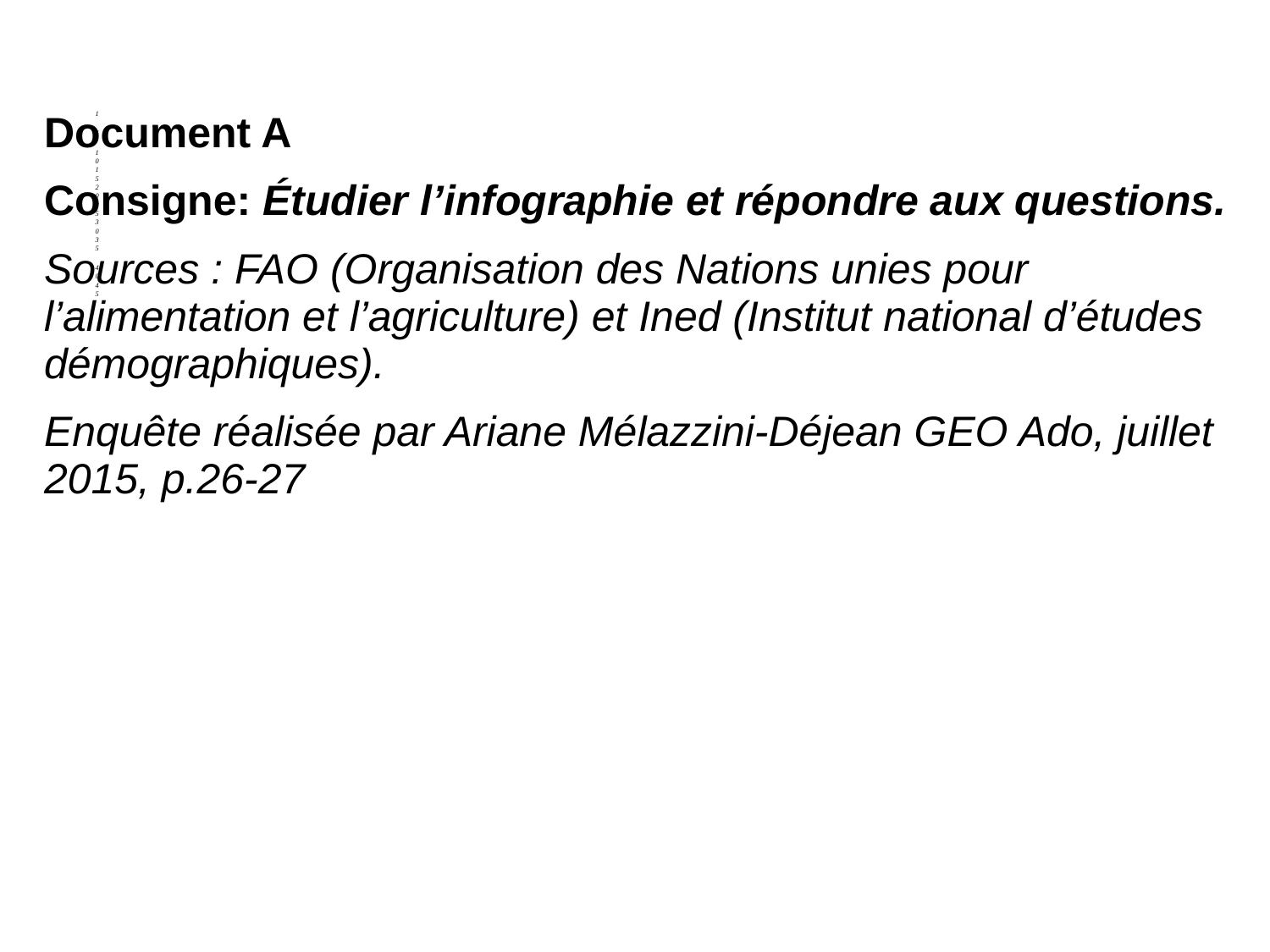

| 1 5 10 15 20 25 30 35 40 45 | Document A Consigne: Étudier l’infographie et répondre aux questions. Sources : FAO (Organisation des Nations unies pour l’alimentation et l’agriculture) et Ined (Institut national d’études démographiques). Enquête réalisée par Ariane Mélazzini-Déjean GEO Ado, juillet 2015, p.26-27 |
| --- | --- |